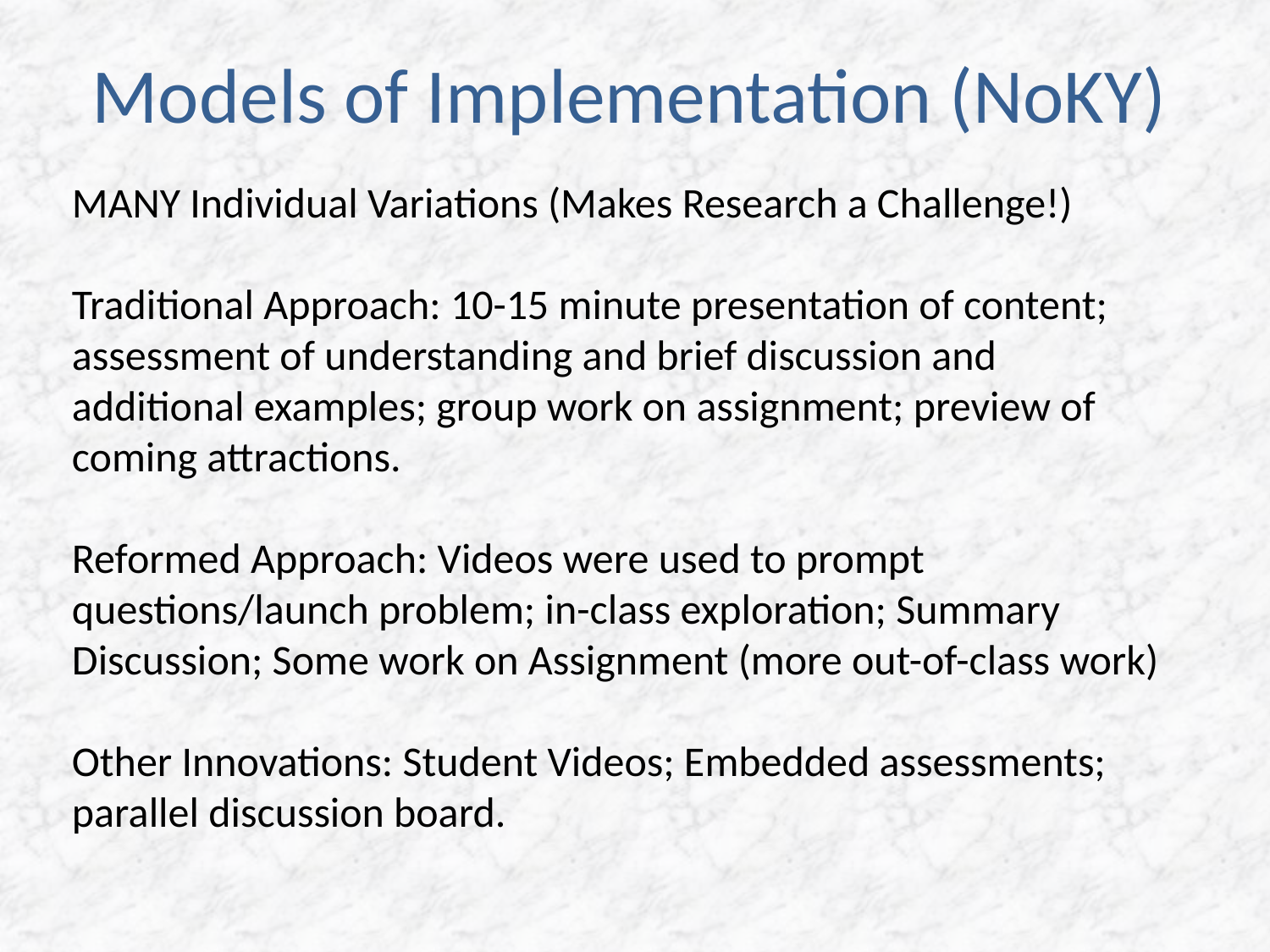

# Models of Implementation (NoKY)
MANY Individual Variations (Makes Research a Challenge!)

Traditional Approach: 10-15 minute presentation of content; assessment of understanding and brief discussion and additional examples; group work on assignment; preview of coming attractions.

Reformed Approach: Videos were used to prompt questions/launch problem; in-class exploration; Summary Discussion; Some work on Assignment (more out-of-class work)

Other Innovations: Student Videos; Embedded assessments; parallel discussion board.